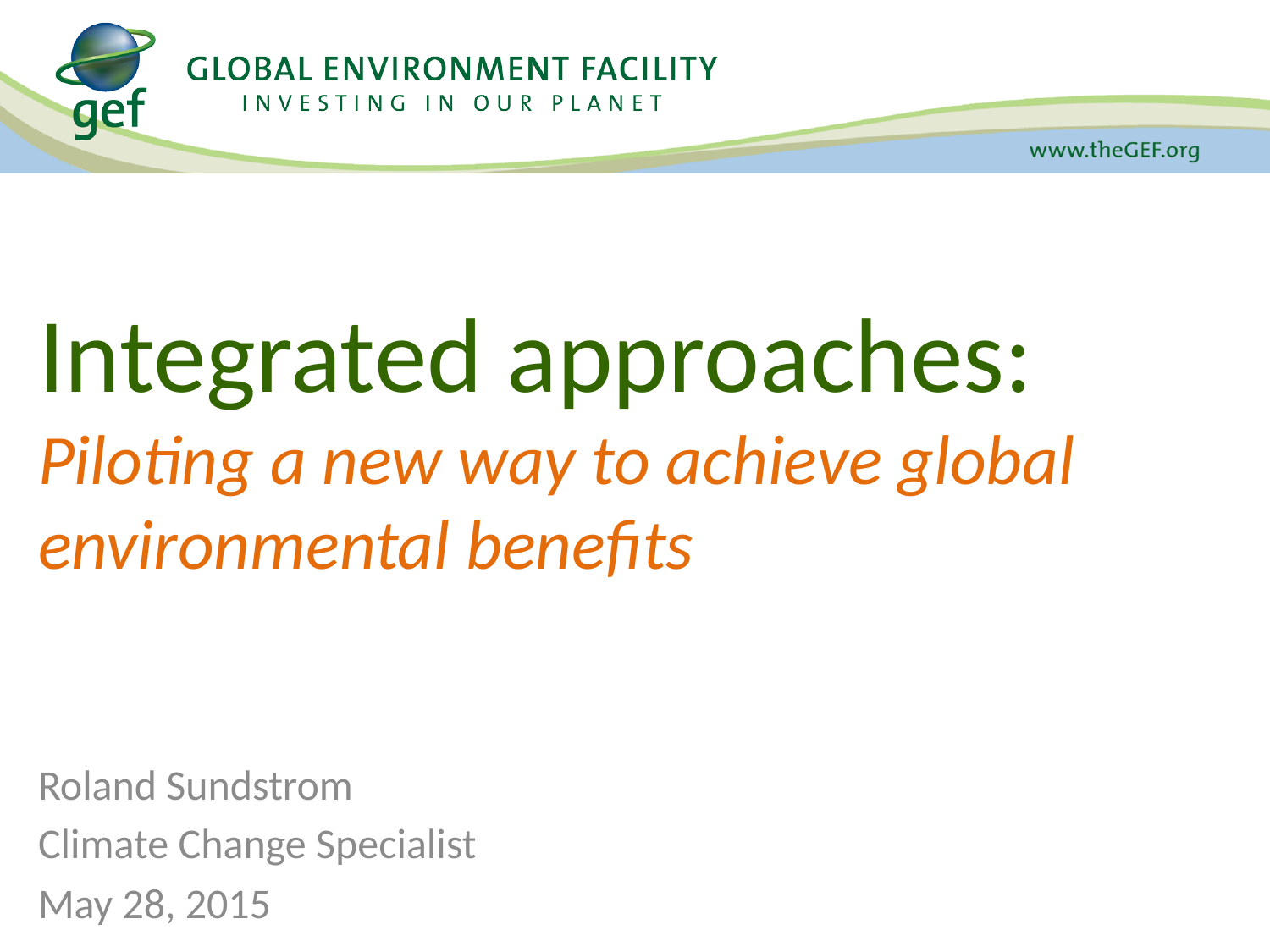

# Integrated approaches: Piloting a new way to achieve global environmental benefits
Roland Sundstrom
Climate Change Specialist
May 28, 2015